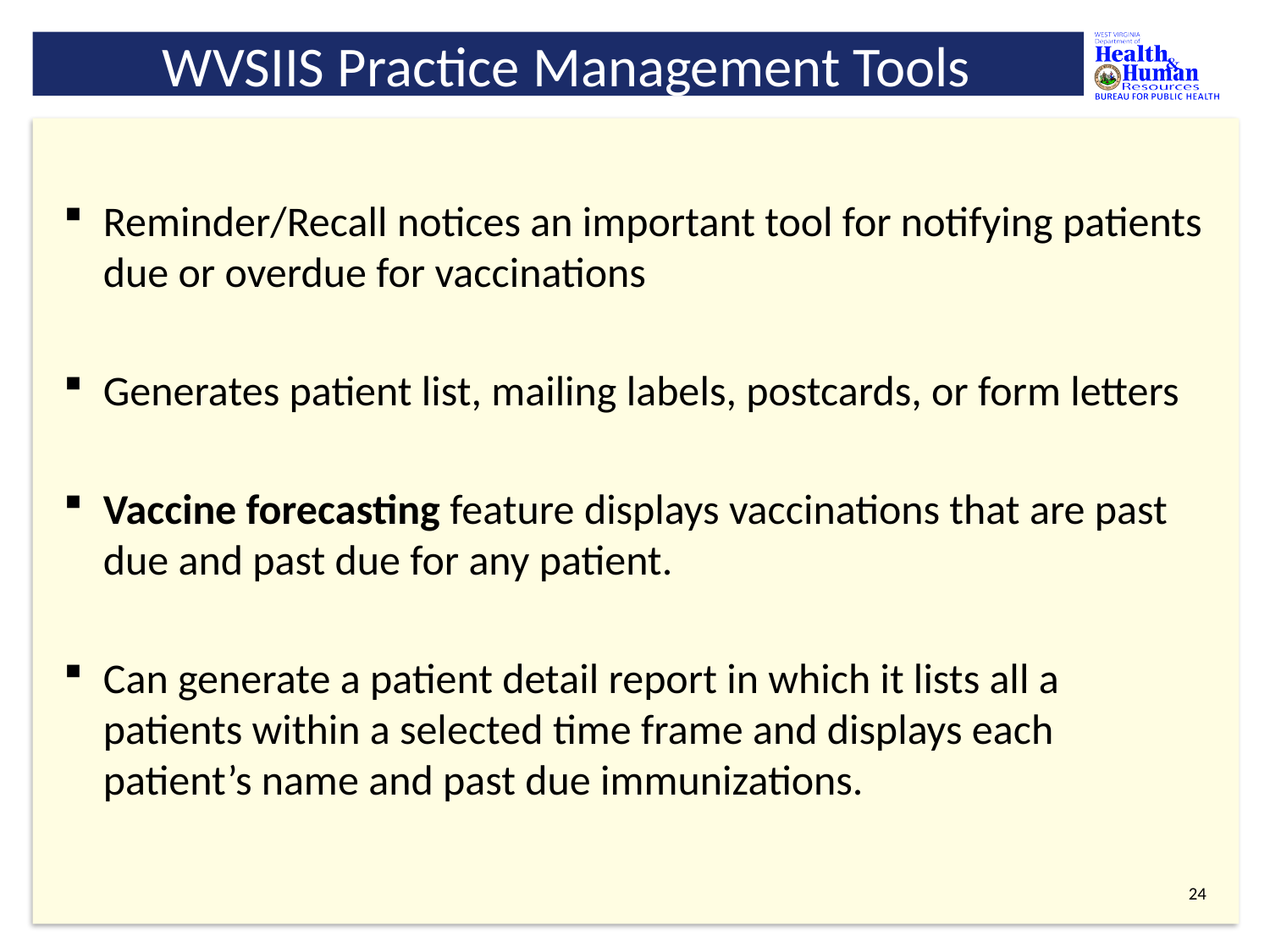

# WVSIIS Practice Management Tools

Reminder/Recall notices an important tool for notifying patients due or overdue for vaccinations

Generates patient list, mailing labels, postcards, or form letters

Vaccine forecasting feature displays vaccinations that are past due and past due for any patient.

Can generate a patient detail report in which it lists all a patients within a selected time frame and displays each patient’s name and past due immunizations.

24